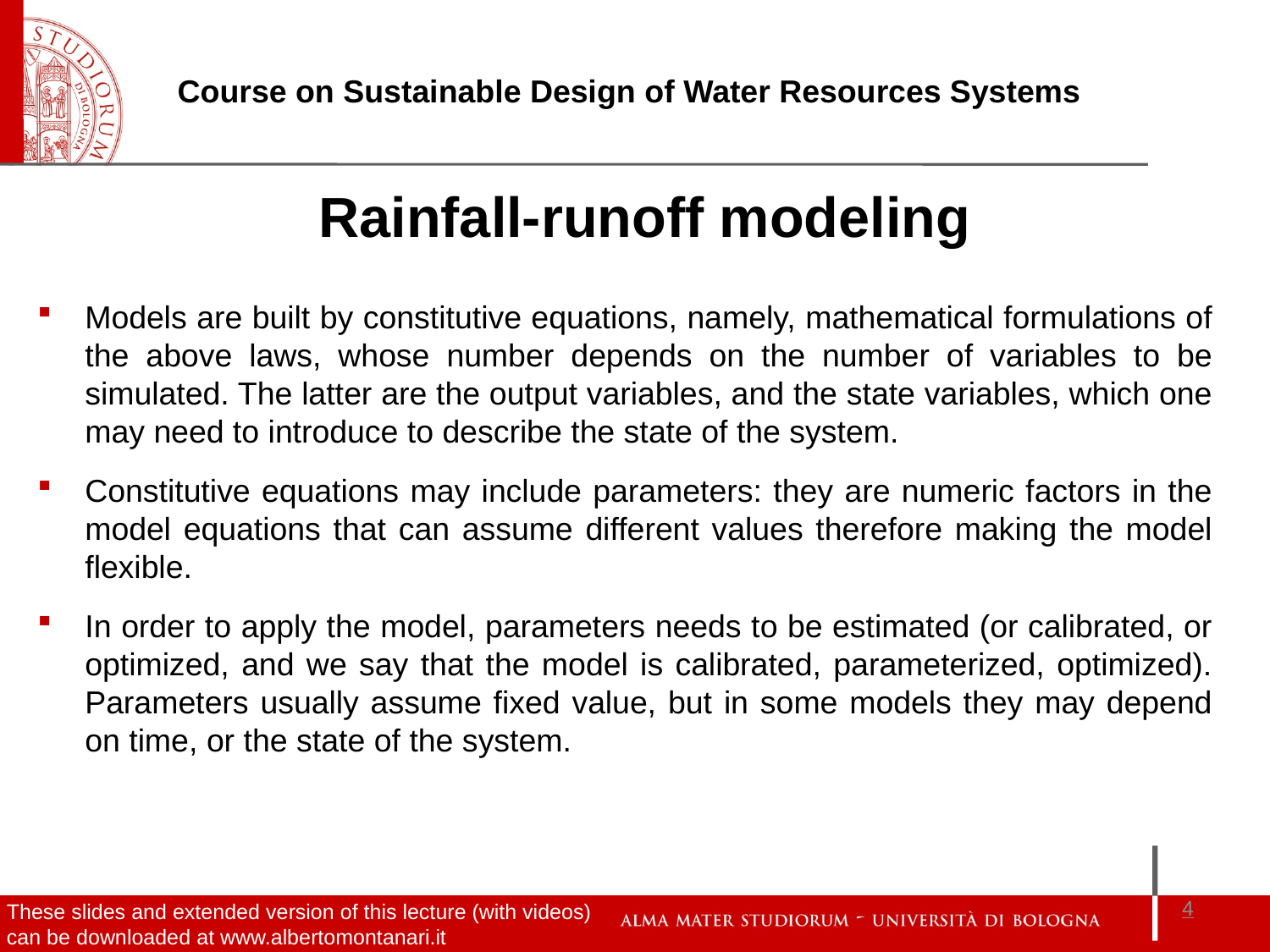

Rainfall-runoff modeling
Models are built by constitutive equations, namely, mathematical formulations of the above laws, whose number depends on the number of variables to be simulated. The latter are the output variables, and the state variables, which one may need to introduce to describe the state of the system.
Constitutive equations may include parameters: they are numeric factors in the model equations that can assume different values therefore making the model flexible.
In order to apply the model, parameters needs to be estimated (or calibrated, or optimized, and we say that the model is calibrated, parameterized, optimized). Parameters usually assume fixed value, but in some models they may depend on time, or the state of the system.
4